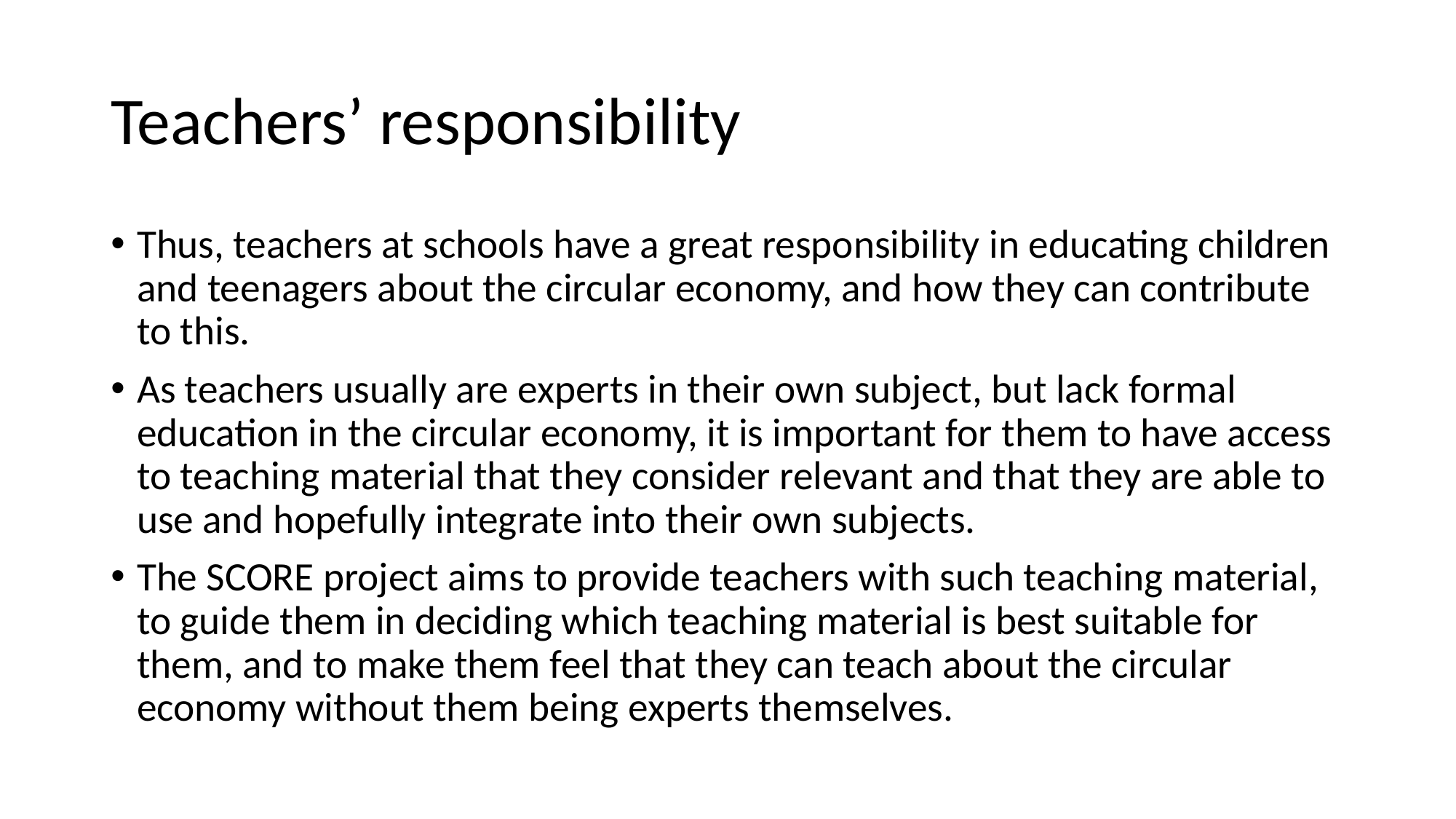

# Teachers’ responsibility
Thus, teachers at schools have a great responsibility in educating children and teenagers about the circular economy, and how they can contribute to this.
As teachers usually are experts in their own subject, but lack formal education in the circular economy, it is important for them to have access to teaching material that they consider relevant and that they are able to use and hopefully integrate into their own subjects.
The SCORE project aims to provide teachers with such teaching material, to guide them in deciding which teaching material is best suitable for them, and to make them feel that they can teach about the circular economy without them being experts themselves.